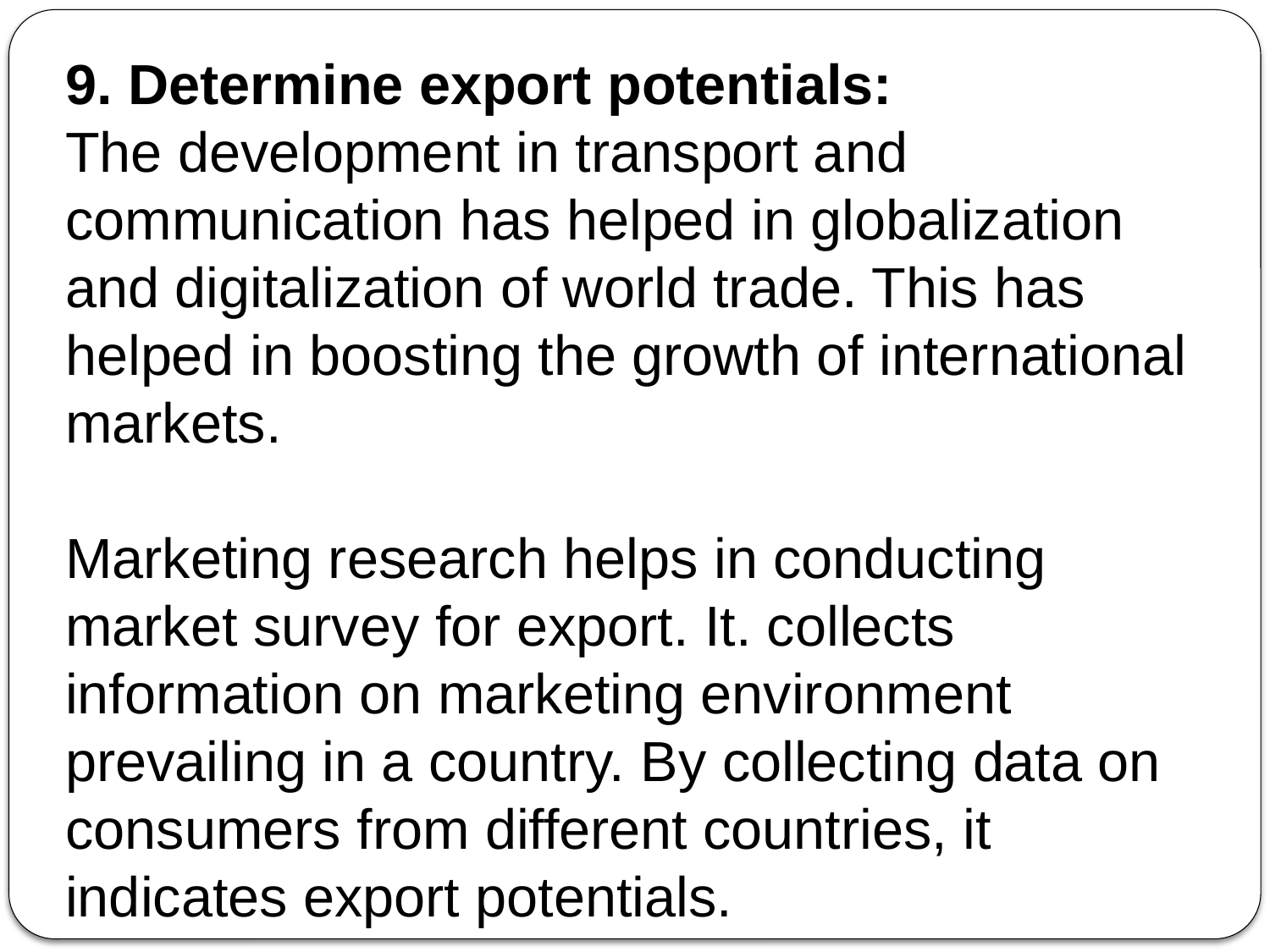

9. Determine export potentials:
The development in transport and communication has helped in globalization and digitalization of world trade. This has helped in boosting the growth of international markets.

Marketing research helps in conducting market survey for export. It. collects information on marketing environ­ment prevailing in a country. By collecting data on consumers from different countries, it indicates export potentials.